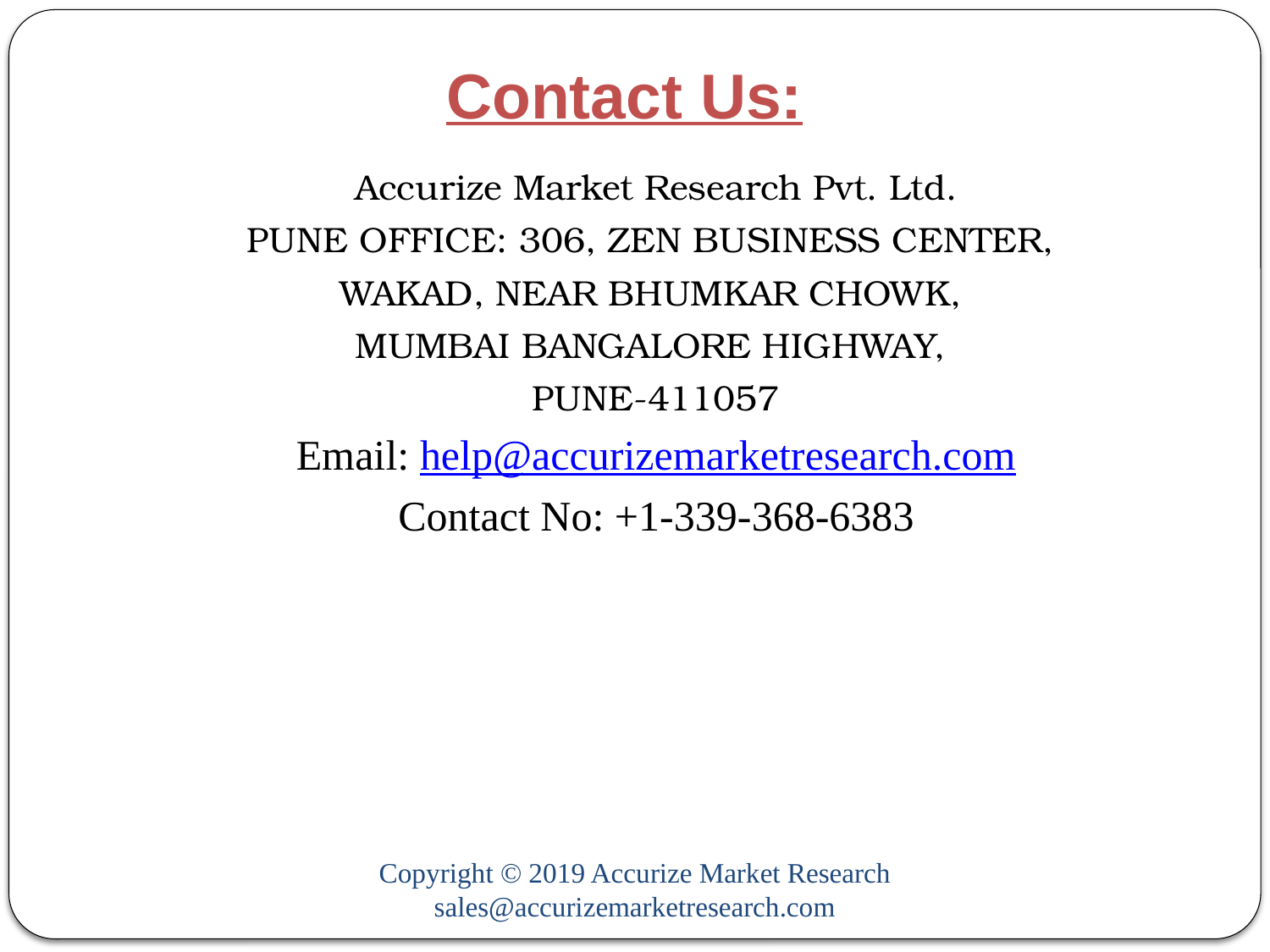

# Contact Us:
Accurize Market Research Pvt. Ltd.
PUNE OFFICE: 306, ZEN BUSINESS CENTER,
WAKAD, NEAR BHUMKAR CHOWK,
MUMBAI BANGALORE HIGHWAY,
PUNE-411057
Email: help@accurizemarketresearch.com
Contact No: +1-339-368-6383

Copyright © 2019 Accurize Market Research sales@accurizemarketresearch.com